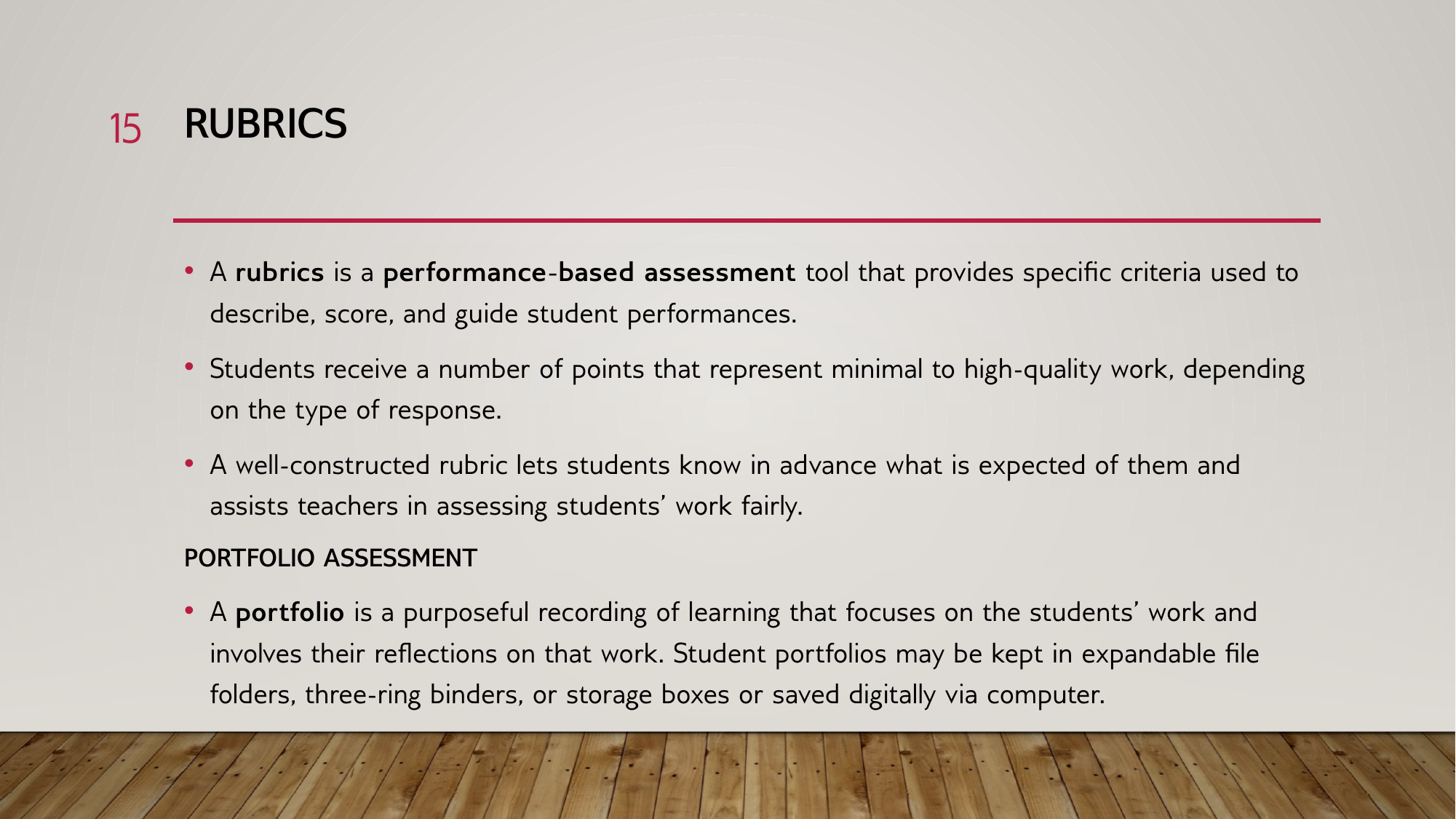

15
# RUBRICS
A rubrics is a performance-based assessment tool that provides specific criteria used to describe, score, and guide student performances.
Students receive a number of points that represent minimal to high-quality work, depending on the type of response.
A well-constructed rubric lets students know in advance what is expected of them and assists teachers in assessing students’ work fairly.
PORTFOLIO ASSESSMENT
A portfolio is a purposeful recording of learning that focuses on the students’ work and involves their reflections on that work. Student portfolios may be kept in expandable file folders, three-ring binders, or storage boxes or saved digitally via computer.